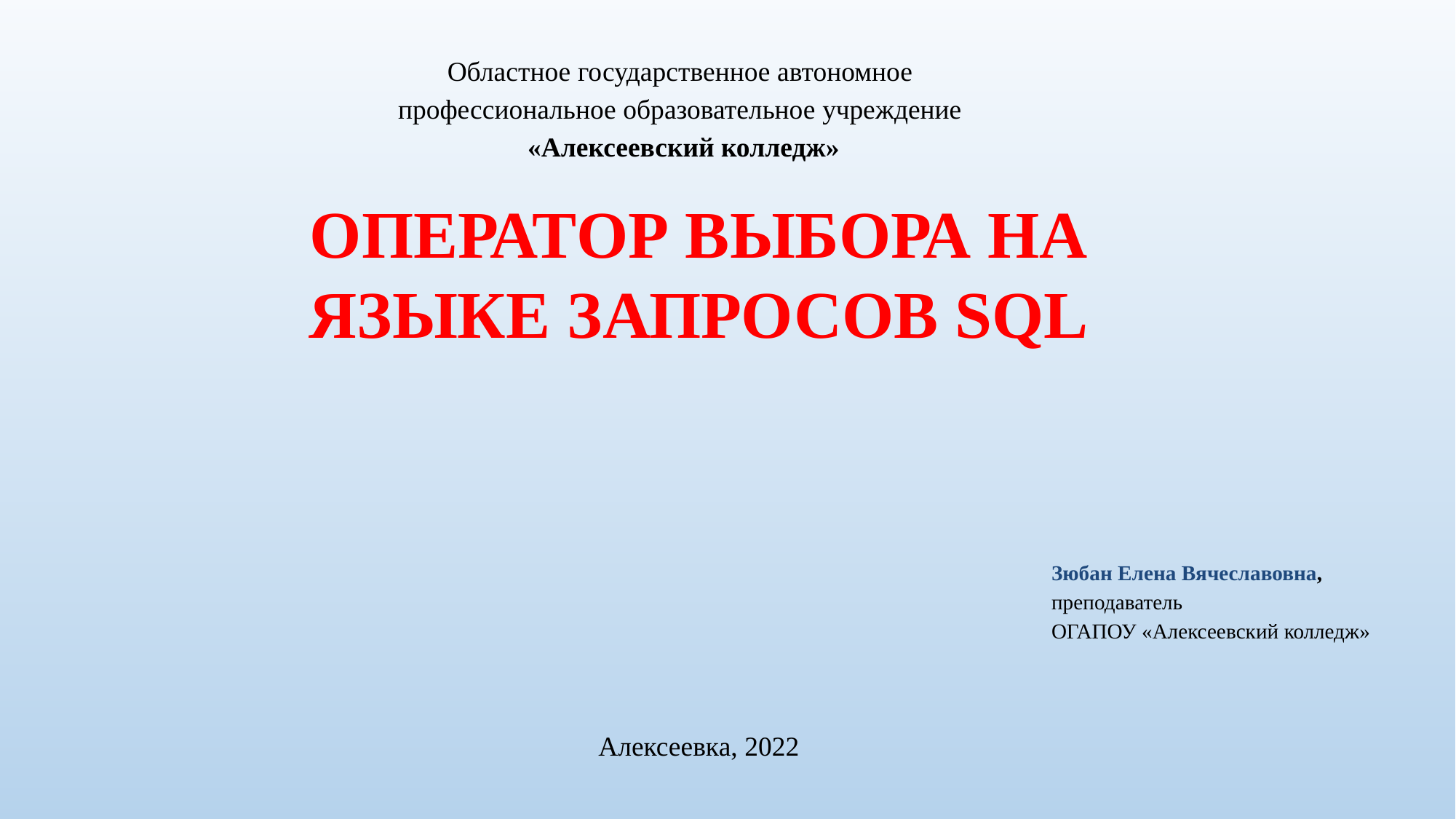

Областное государственное автономное
профессиональное образовательное учреждение
«Алексеевский колледж»
Оператор ВЫБОРА на языке запросов SQL
Зюбан Елена Вячеславовна, преподаватель
ОГАПОУ «Алексеевский колледж»
Алексеевка, 2022